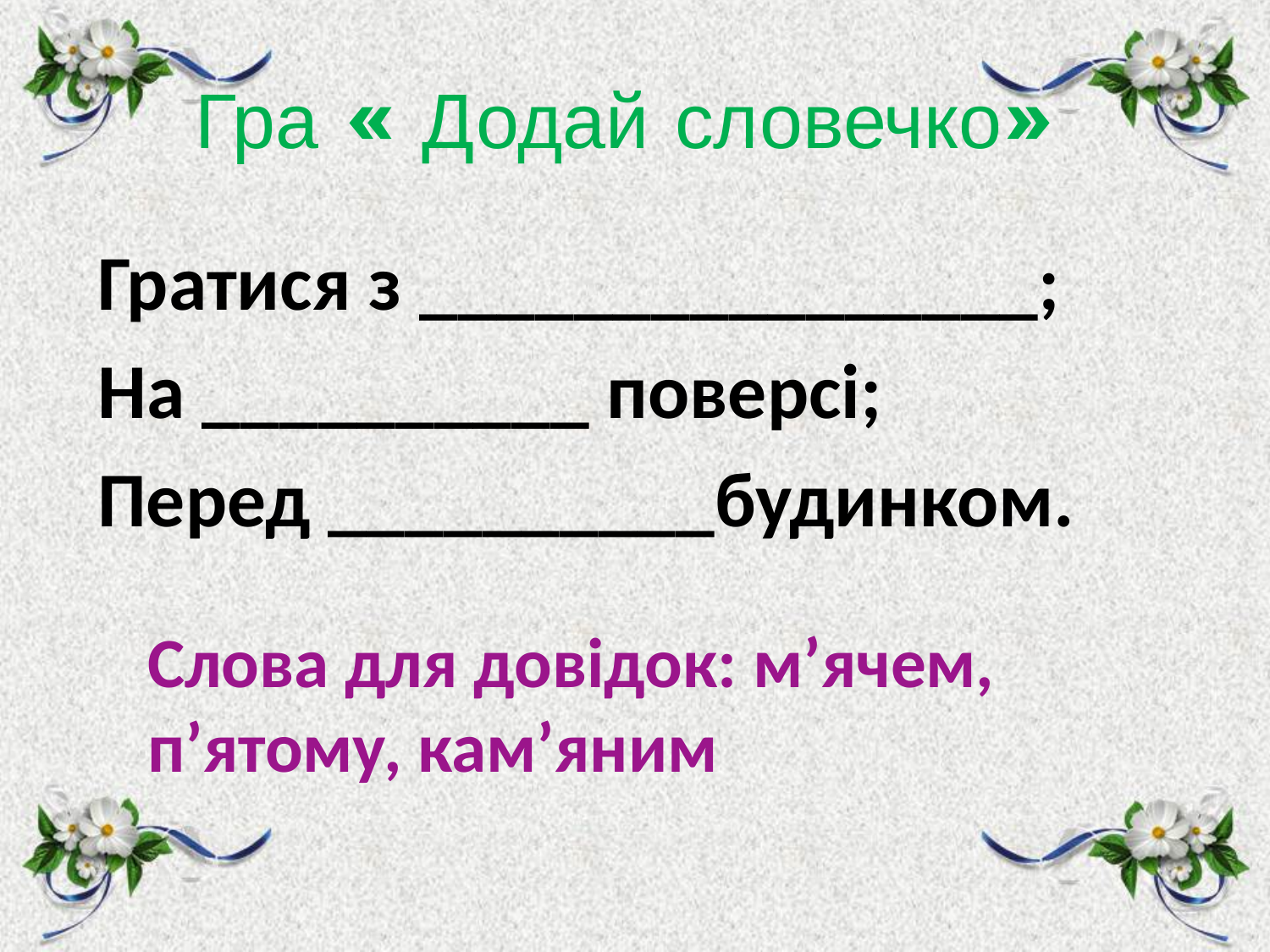

# Гра « Додай словечко»
Гратися з ________________;
На __________ поверсі;
Перед __________будинком.

Слова для довідок: м’ячем, п’ятому, кам’яним